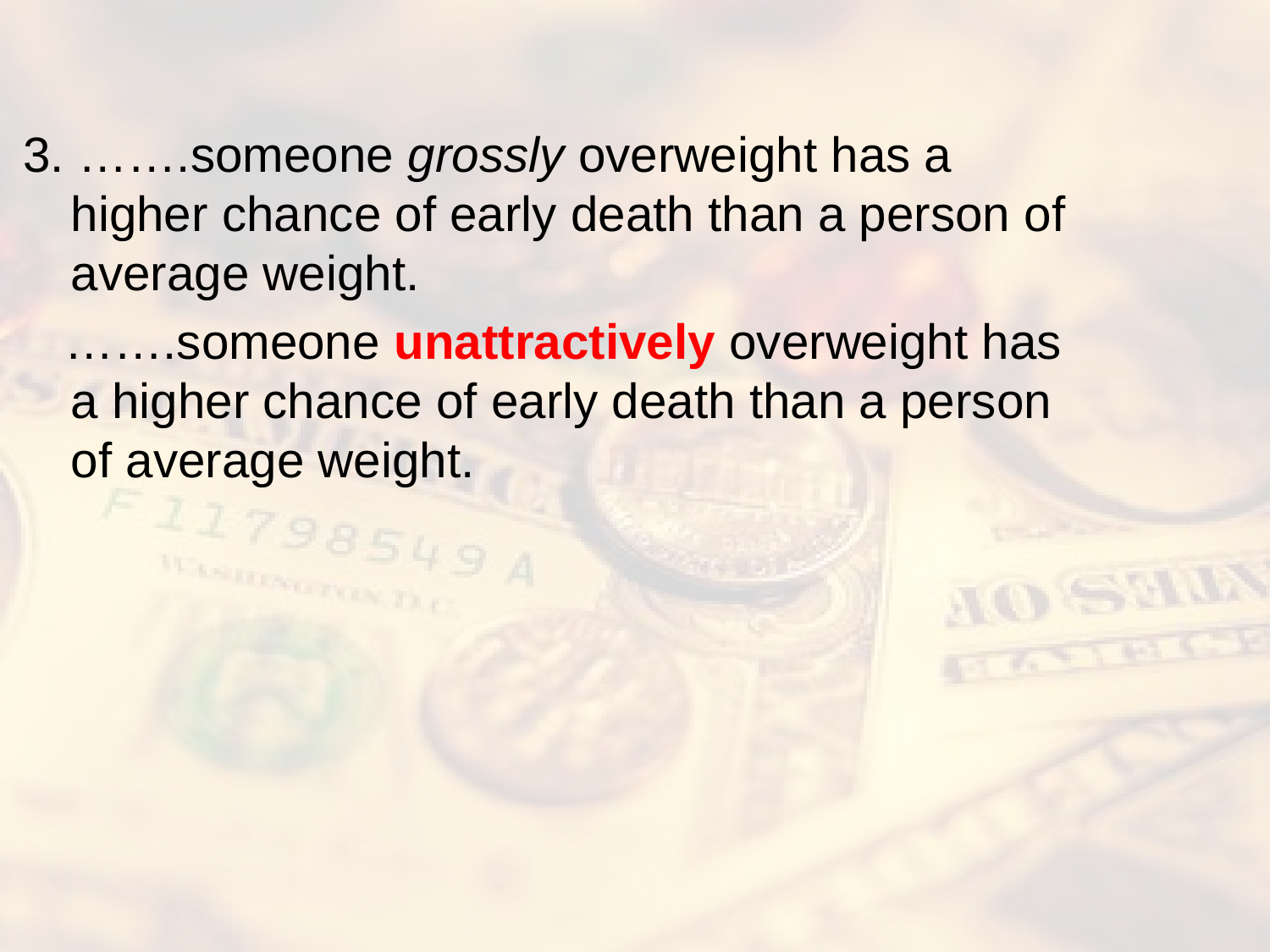

#
3. …….someone grossly overweight has a higher chance of early death than a person of average weight.
   …….someone unattractively overweight has a higher chance of early death than a person of average weight.